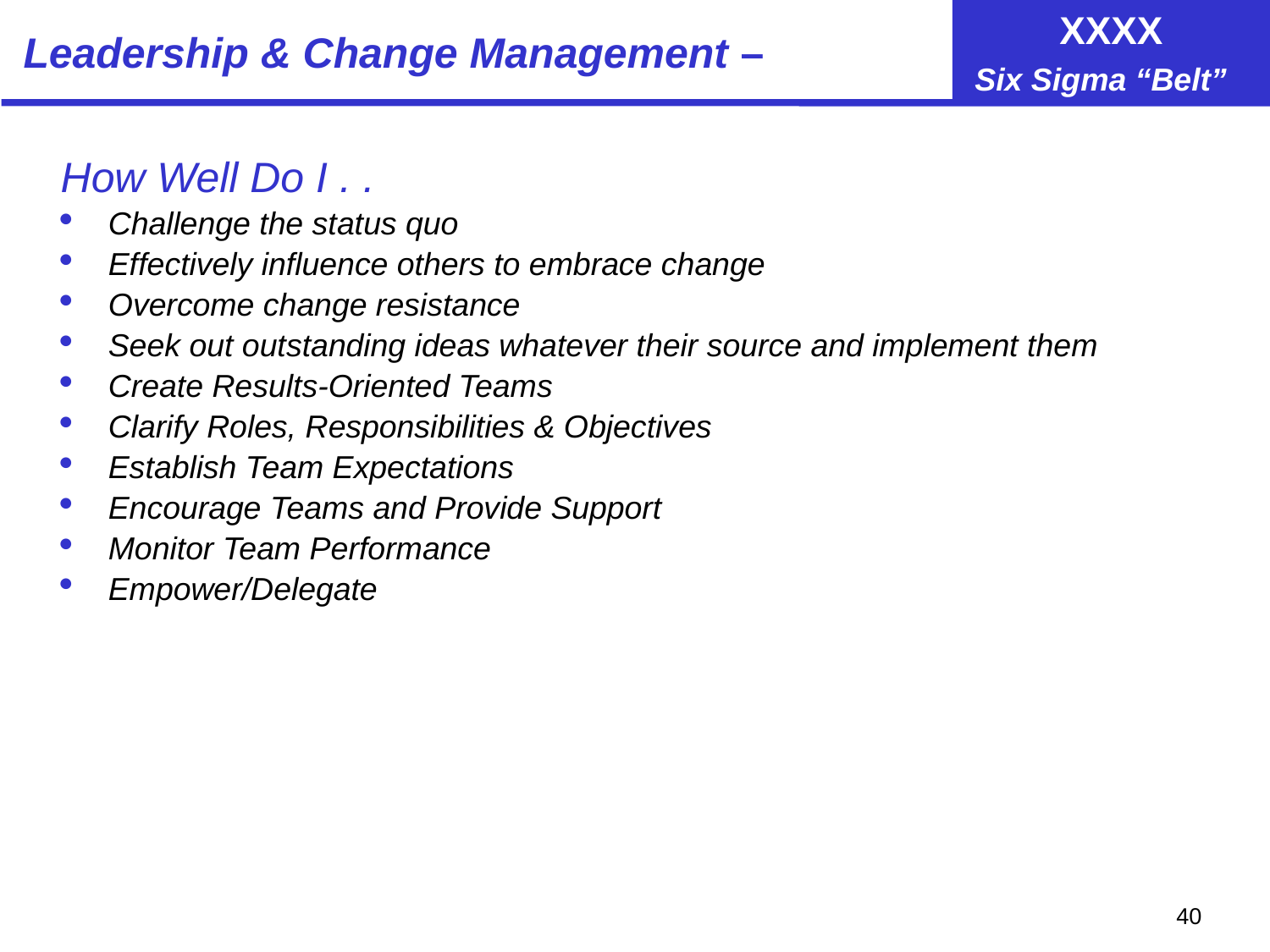

# Leadership & Change Management –
How Well Do I . .
Challenge the status quo
Effectively influence others to embrace change
Overcome change resistance
Seek out outstanding ideas whatever their source and implement them
Create Results-Oriented Teams
Clarify Roles, Responsibilities & Objectives
Establish Team Expectations
Encourage Teams and Provide Support
Monitor Team Performance
Empower/Delegate